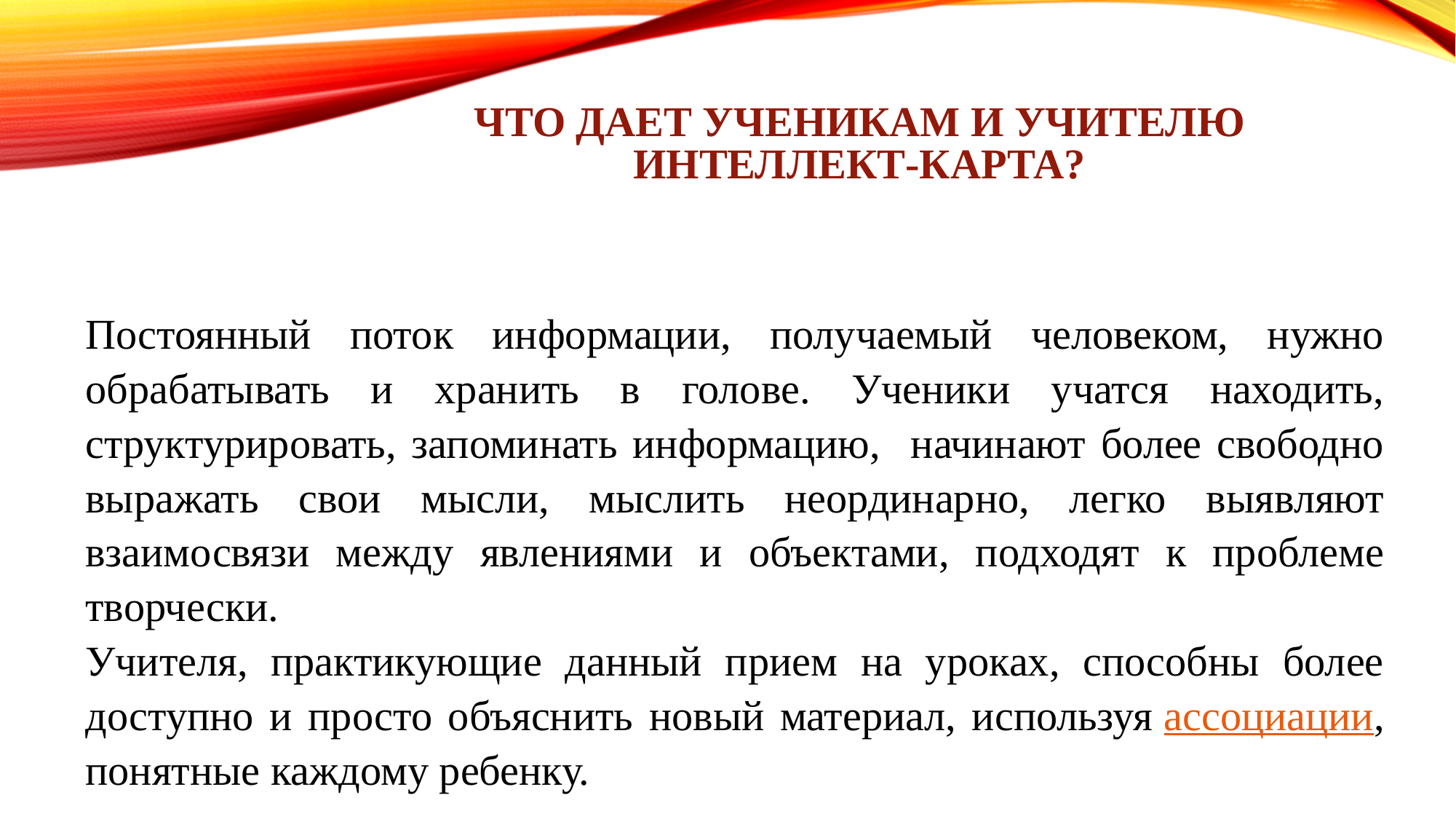

# Что дает ученикам и учителю Интеллект-карта?
Постоянный поток информации, получаемый человеком, нужно обрабатывать и хранить в голове. Ученики учатся находить, структурировать, запоминать информацию,  начинают более свободно выражать свои мысли, мыслить неординарно, легко выявляют взаимосвязи между явлениями и объектами, подходят к проблеме творчески.
Учителя, практикующие данный прием на уроках, способны более доступно и просто объяснить новый материал, используя ассоциации, понятные каждому ребенку.